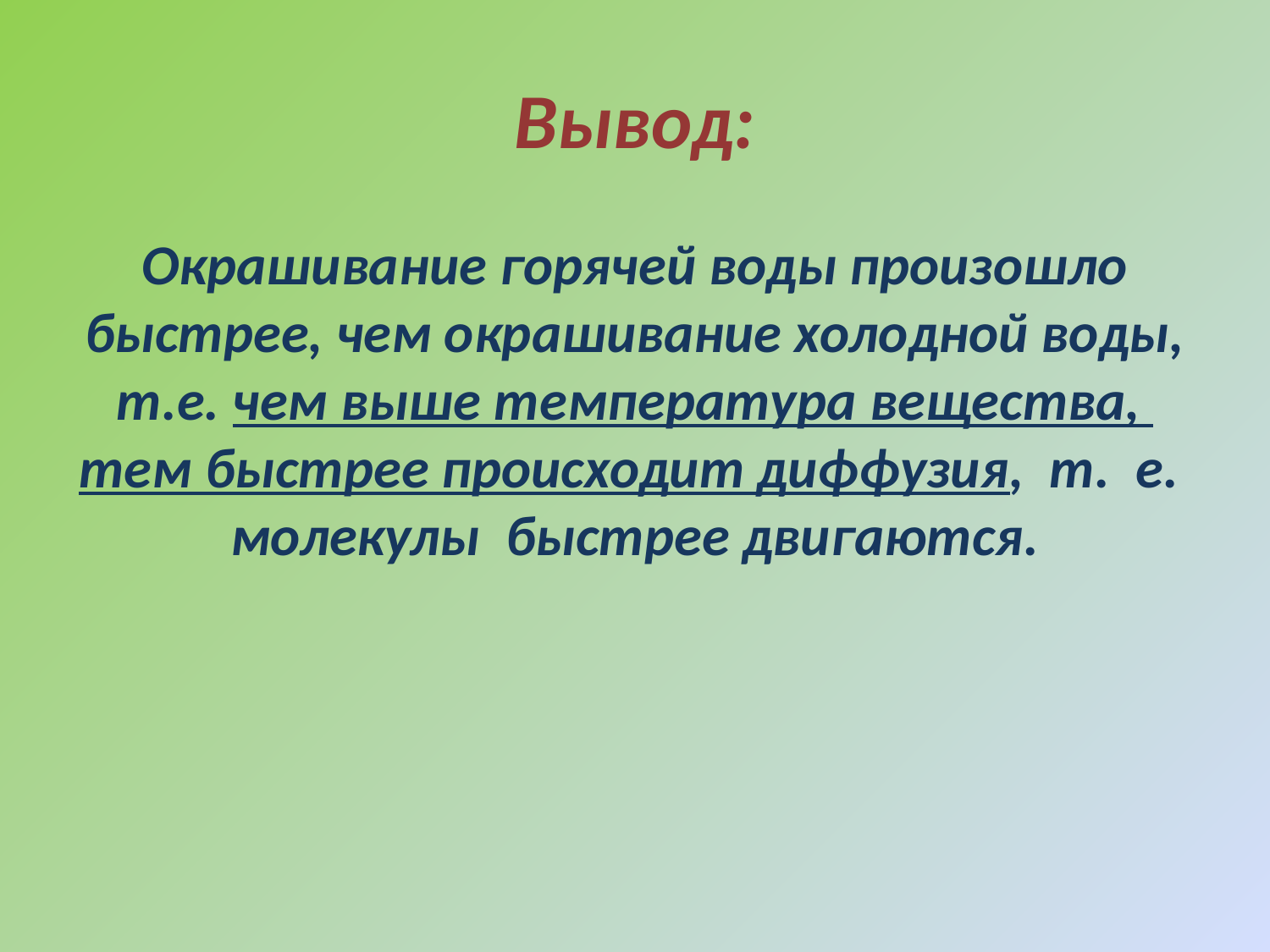

# Вывод:
Окрашивание горячей воды произошло быстрее, чем окрашивание холодной воды, т.е. чем выше температура вещества,  тем быстрее происходит диффузия,  т.  е.  молекулы  быстрее двигаются.